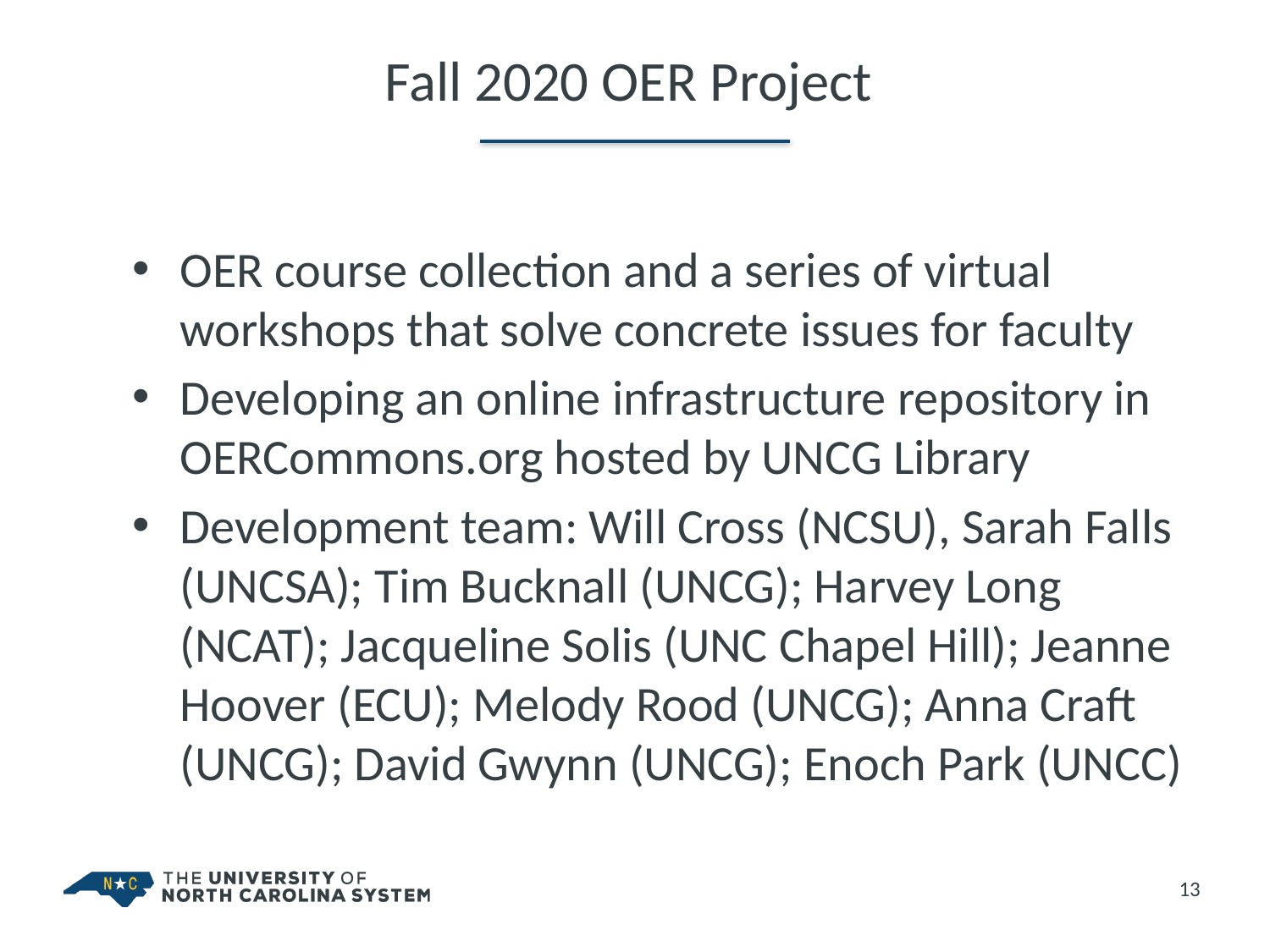

# Fall 2020 OER Project

OER course collection and a series of virtual workshops that solve concrete issues for faculty
Developing an online infrastructure repository in OERCommons.org hosted by UNCG Library
Development team: Will Cross (NCSU), Sarah Falls (UNCSA); Tim Bucknall (UNCG); Harvey Long (NCAT); Jacqueline Solis (UNC Chapel Hill); Jeanne Hoover (ECU); Melody Rood (UNCG); Anna Craft (UNCG); David Gwynn (UNCG); Enoch Park (UNCC)

13